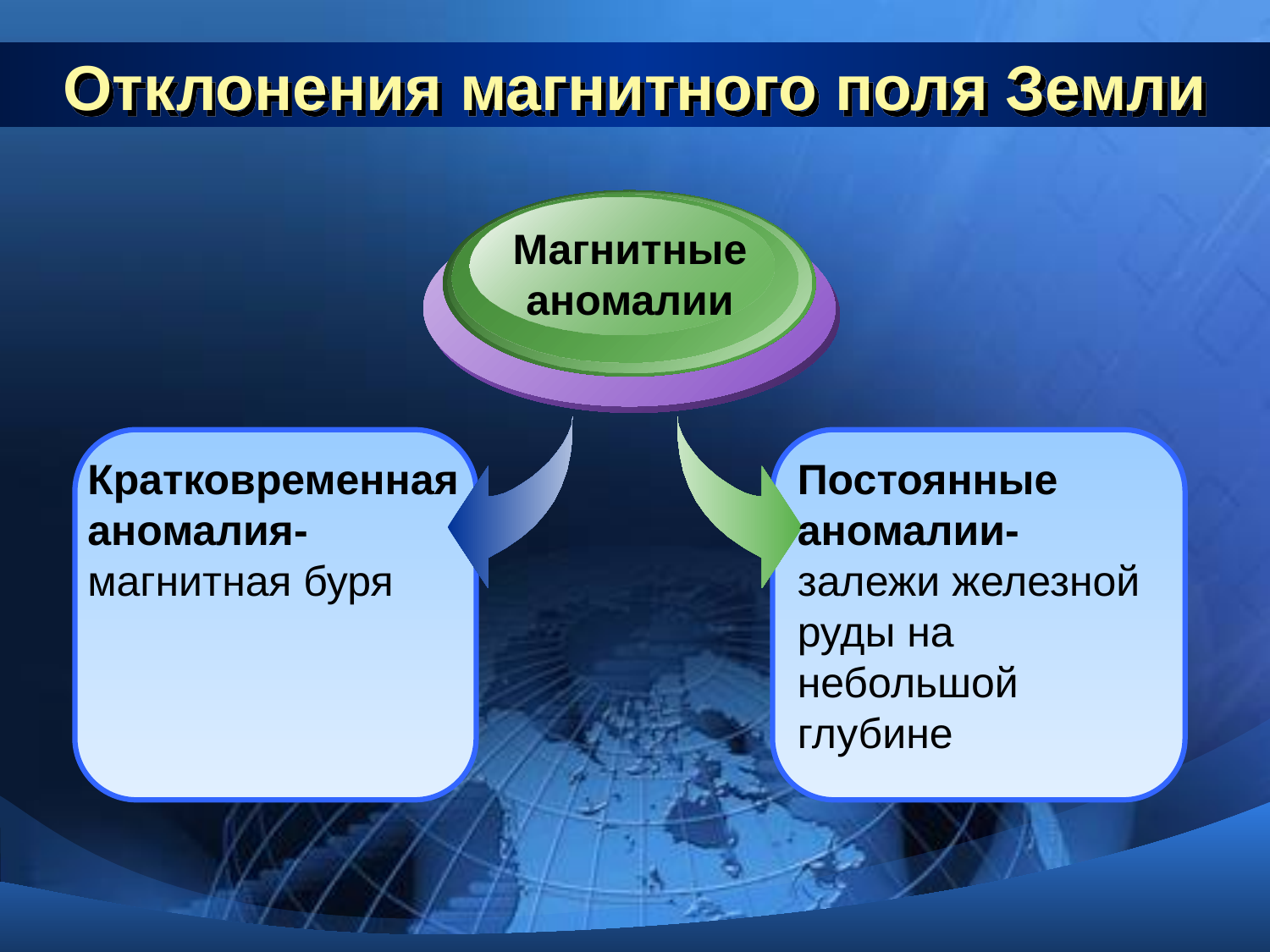

# Отклонения магнитного поля Земли

Магнитные аномалии

Кратковременная аномалия- магнитная буря
Постоянные аномалии- залежи железной руды на небольшой глубине